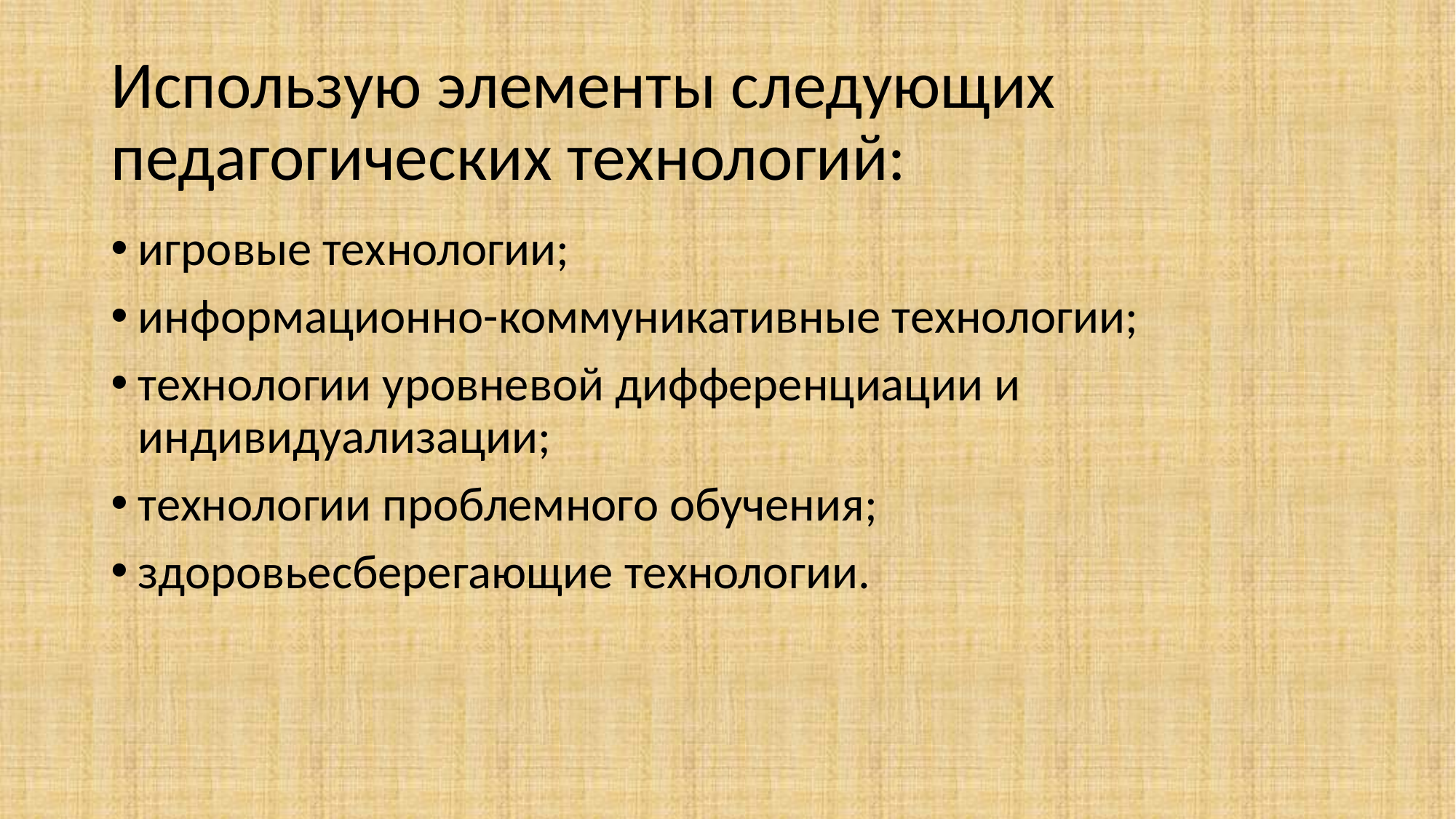

# Использую элементы следующих педагогических технологий:
игровые технологии;
информационно-коммуникативные технологии;
технологии уровневой дифференциации и индивидуализации;
технологии проблемного обучения;
здоровьесберегающие технологии.